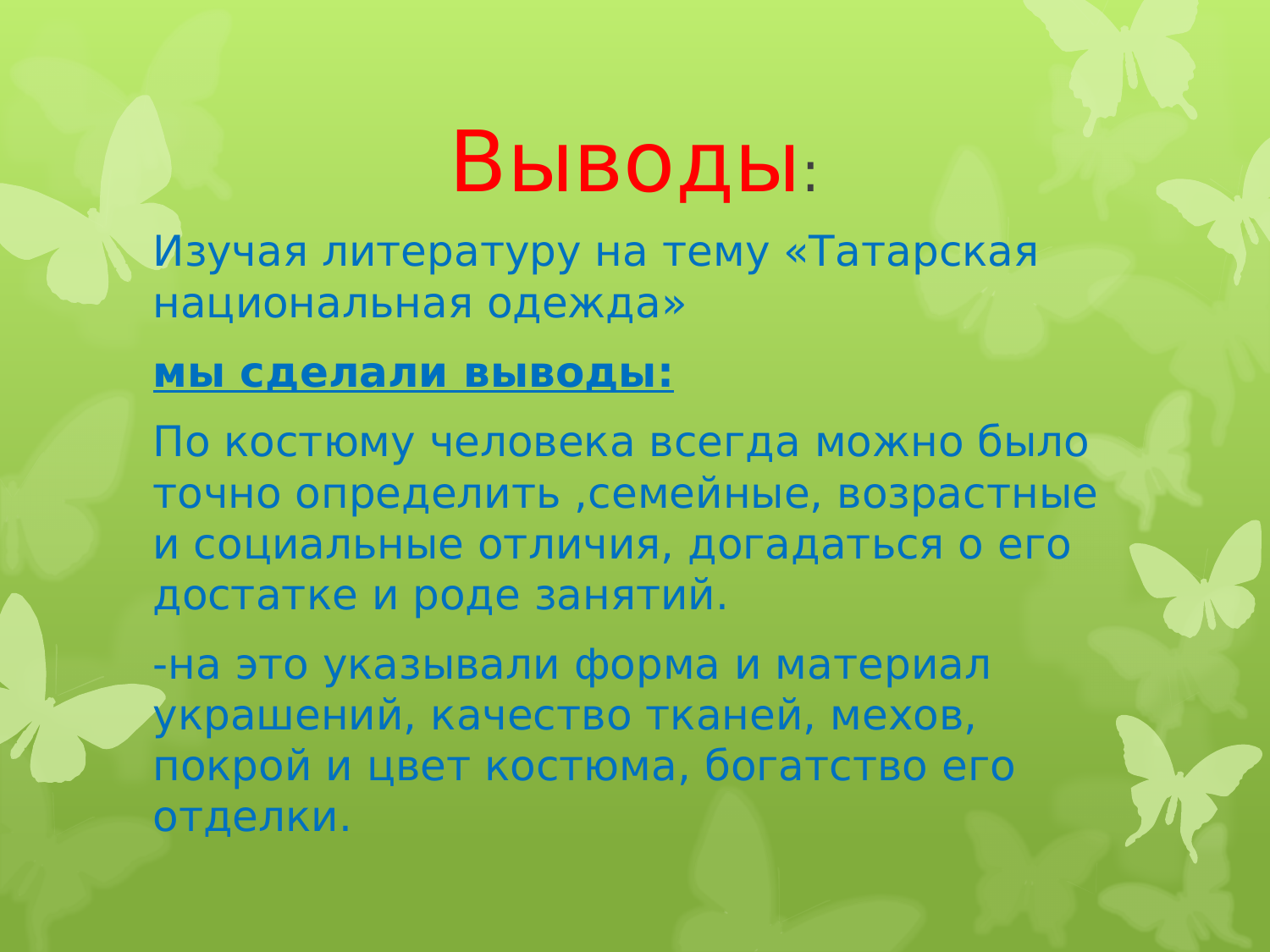

# Выводы:
Изучая литературу на тему «Татарская национальная одежда»
мы сделали выводы:
По костюму человека всегда можно было точно определить ,семейные, возрастные и социальные отличия, догадаться о его достатке и роде занятий.
-на это указывали форма и материал украшений, качество тканей, мехов, покрой и цвет костюма, богатство его отделки.